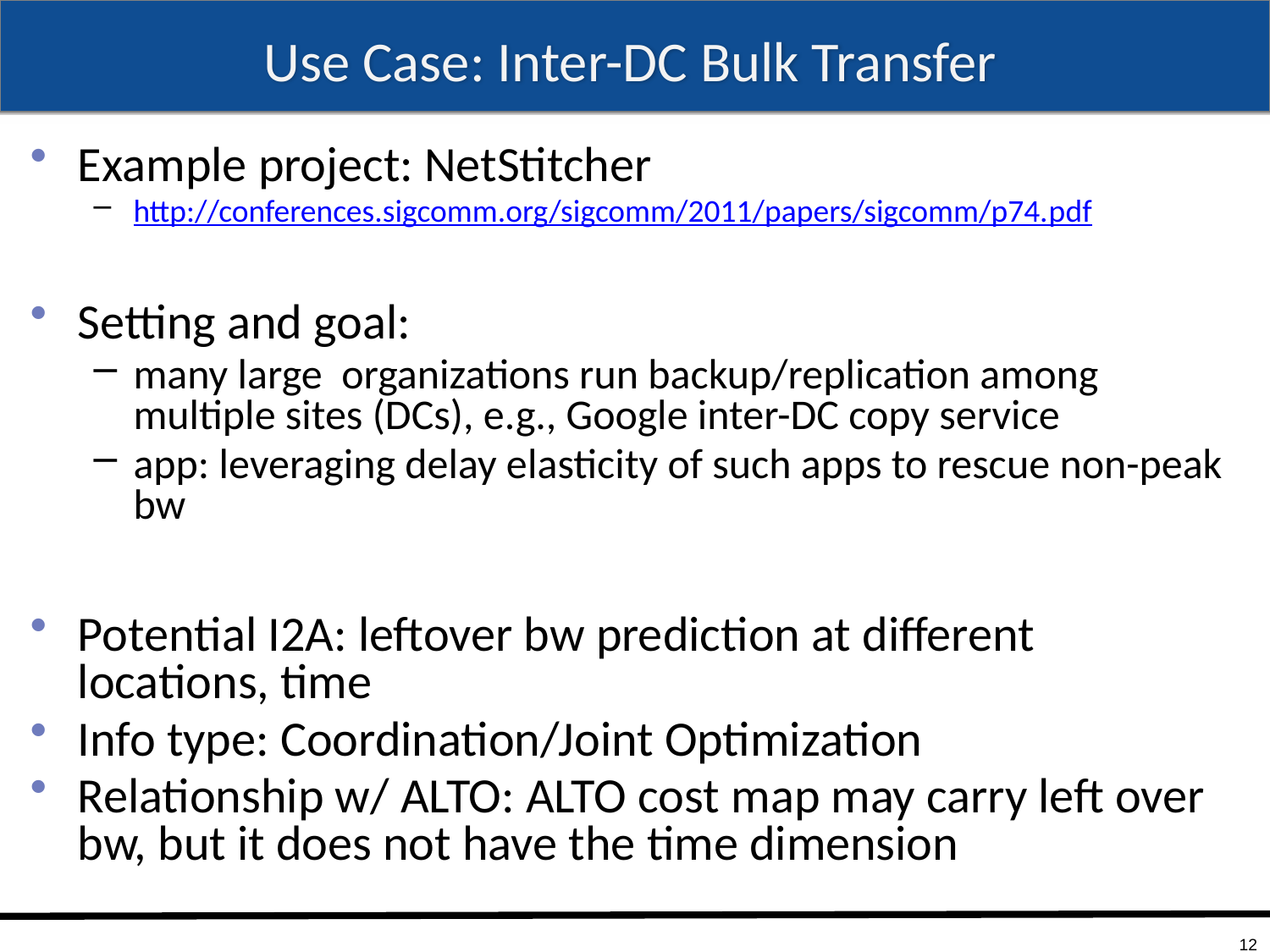

# Use Case: Inter-DC Bulk Transfer
Example project: NetStitcher
http://conferences.sigcomm.org/sigcomm/2011/papers/sigcomm/p74.pdf

Setting and goal:
many large  organizations run backup/replication among multiple sites (DCs), e.g., Google inter-DC copy service
app: leveraging delay elasticity of such apps to rescue non-peak bw

Potential I2A: leftover bw prediction at different locations, time
Info type: Coordination/Joint Optimization
Relationship w/ ALTO: ALTO cost map may carry left over bw, but it does not have the time dimension

12